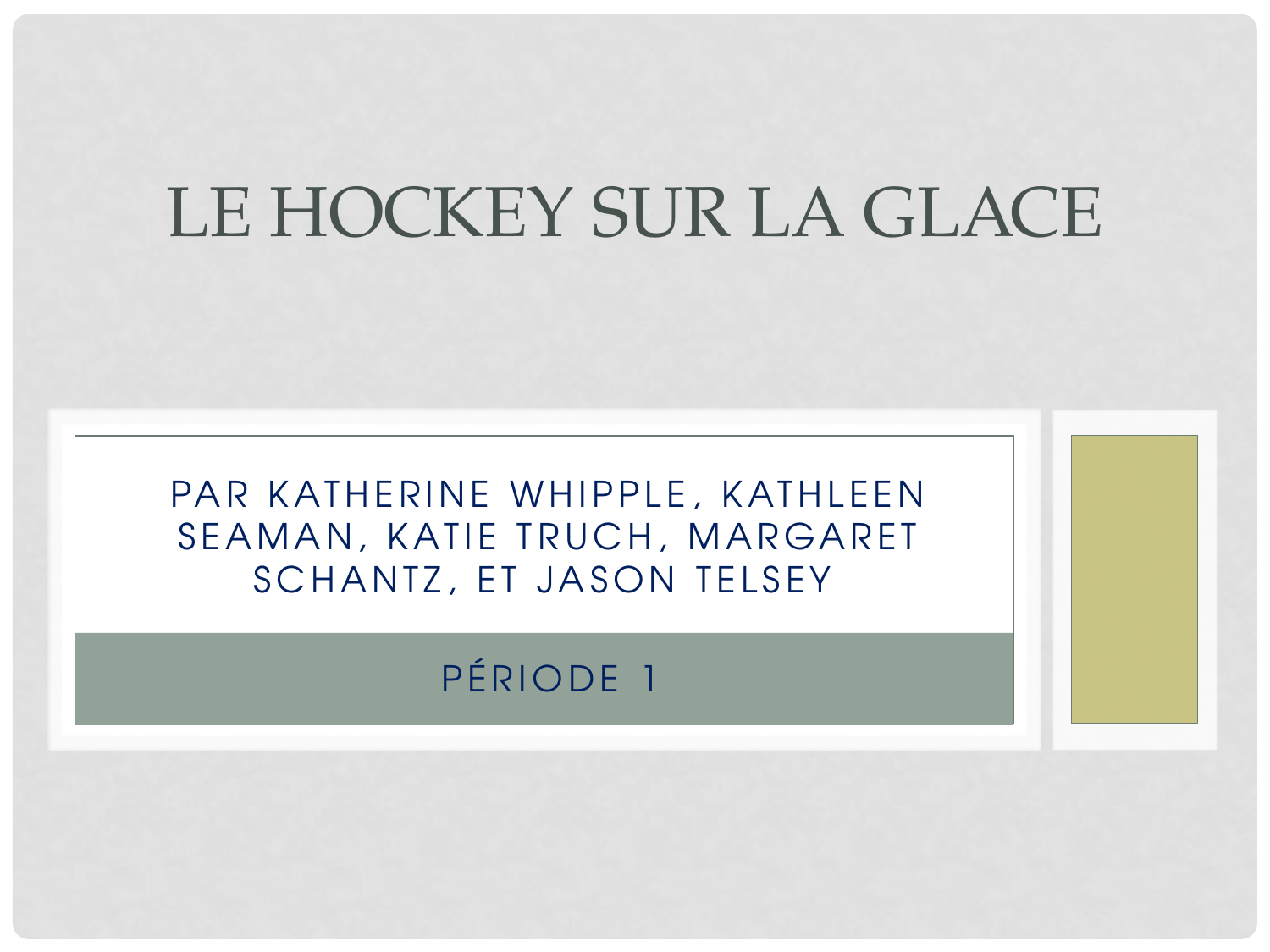

# Le Hockey sur la Glace
Par Katherine Whipple, Kathleen Seaman, Katie Truch, Margaret Schantz, et Jason Telsey

Période 1